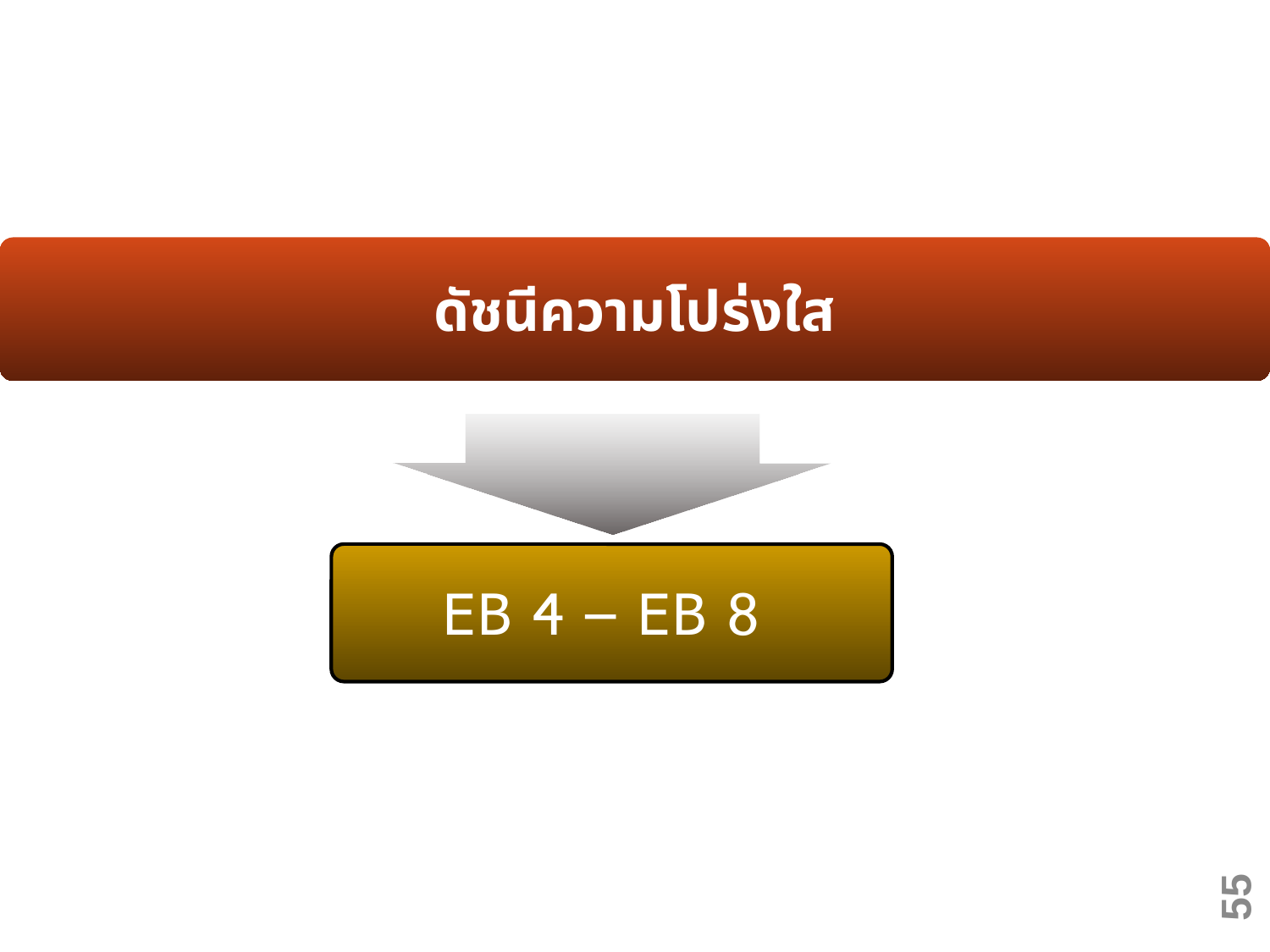

ดัชนีความโปร่งใส

EB 4 – EB 8
55